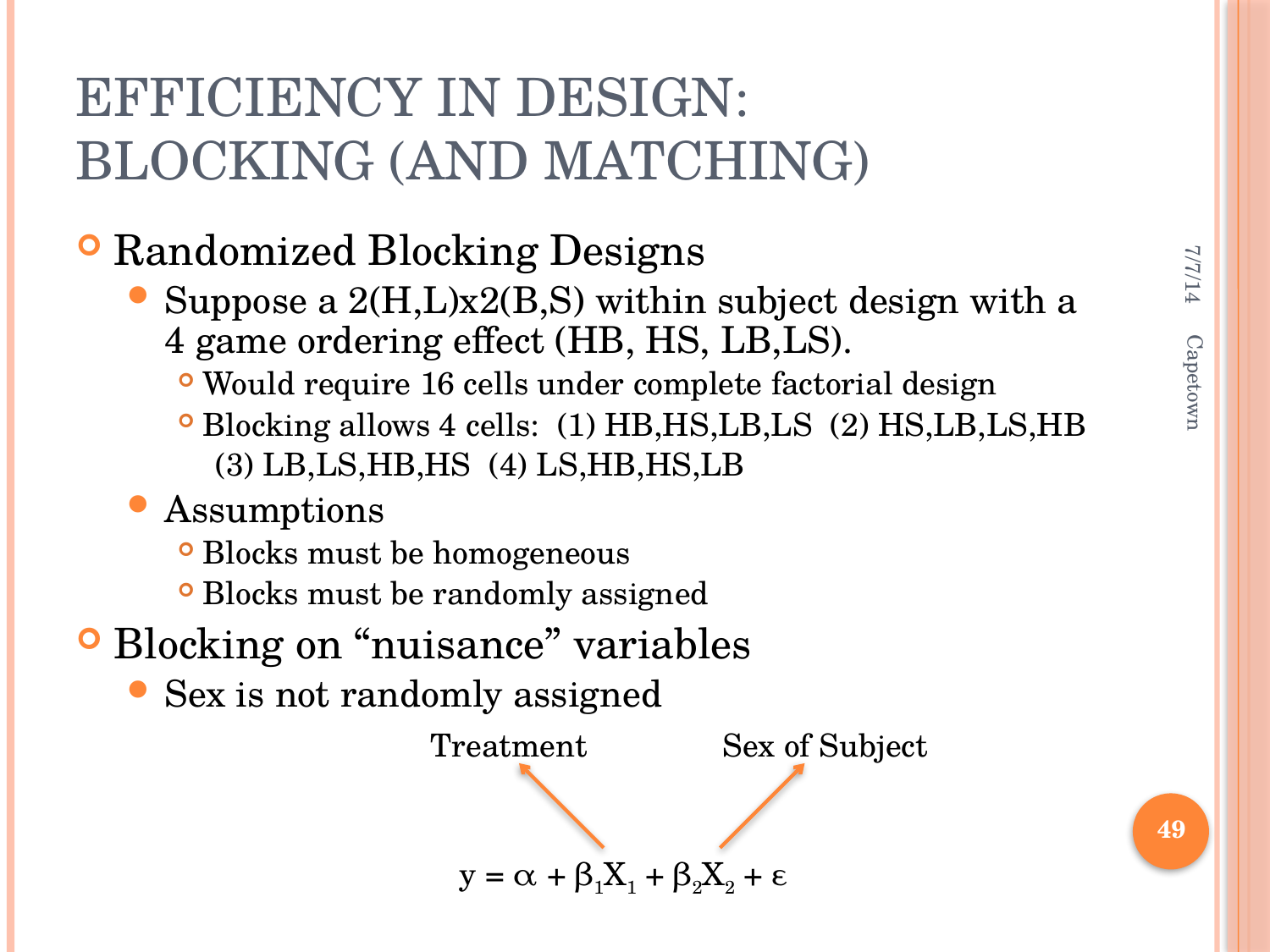

# Efficiency In Design: Blocking (and Matching)
7/7/14
Randomized Blocking Designs
Suppose a 2(H,L)x2(B,S) within subject design with a 4 game ordering effect (HB, HS, LB,LS).
Would require 16 cells under complete factorial design
Blocking allows 4 cells:  (1) HB,HS,LB,LS  (2) HS,LB,LS,HB
(3) LB,LS,HB,HS  (4) LS,HB,HS,LB
Assumptions
Blocks must be homogeneous
Blocks must be randomly assigned
Blocking on “nuisance” variables
Sex is not randomly assigned

Capetown
Treatment
Sex of Subject
49
y = α + β1X1 + β2X2 + ε